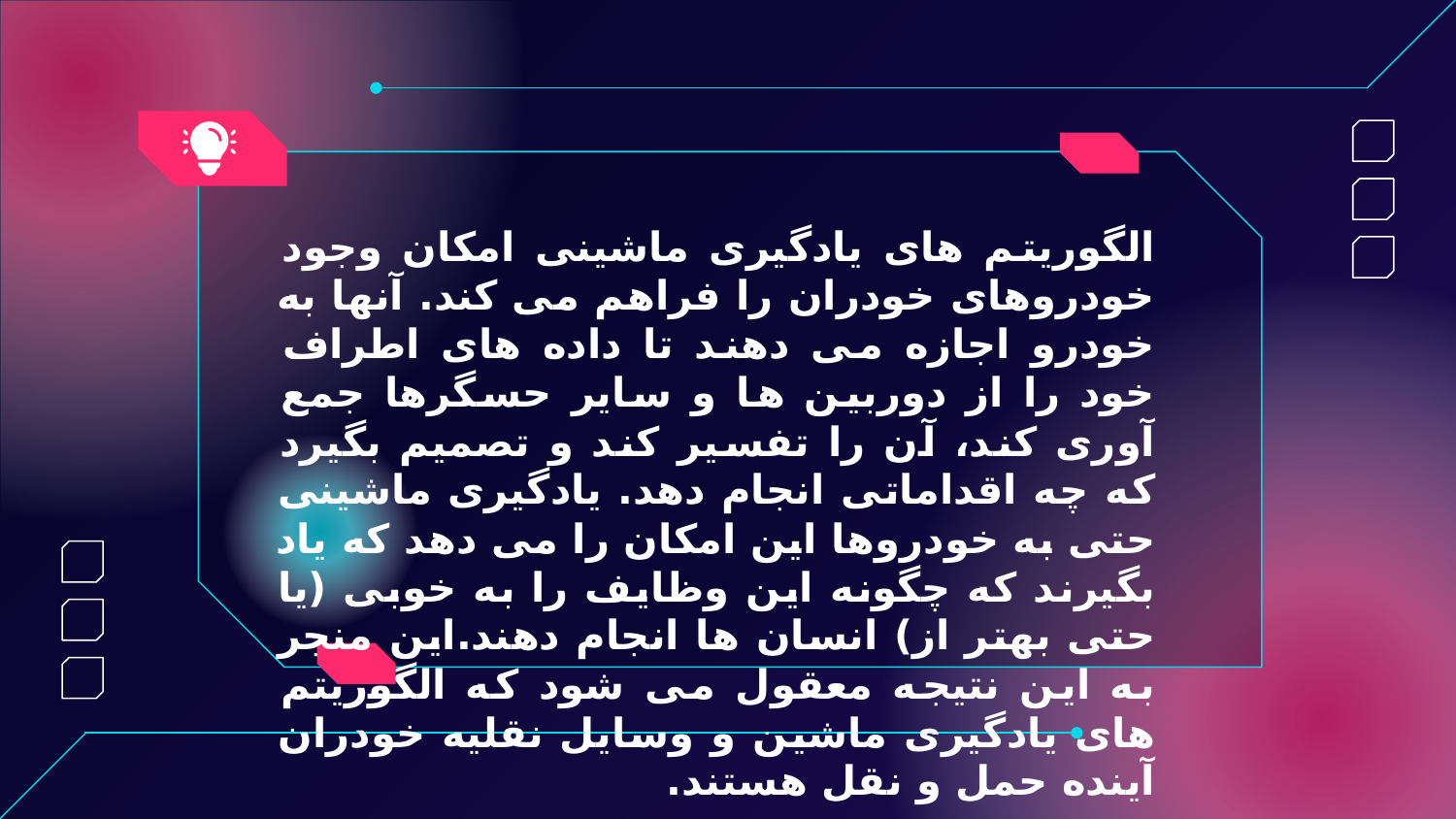

الگوریتم های یادگیری ماشینی امکان وجود خودروهای خودران را فراهم می کند. آنها به خودرو اجازه می دهند تا داده های اطراف خود را از دوربین ها و سایر حسگرها جمع آوری کند، آن را تفسیر کند و تصمیم بگیرد که چه اقداماتی انجام دهد. یادگیری ماشینی حتی به خودروها این امکان را می دهد که یاد بگیرند که چگونه این وظایف را به خوبی (یا حتی بهتر از) انسان ها انجام دهند.این منجر به این نتیجه معقول می شود که الگوریتم های یادگیری ماشین و وسایل نقلیه خودران آینده حمل و نقل هستند.